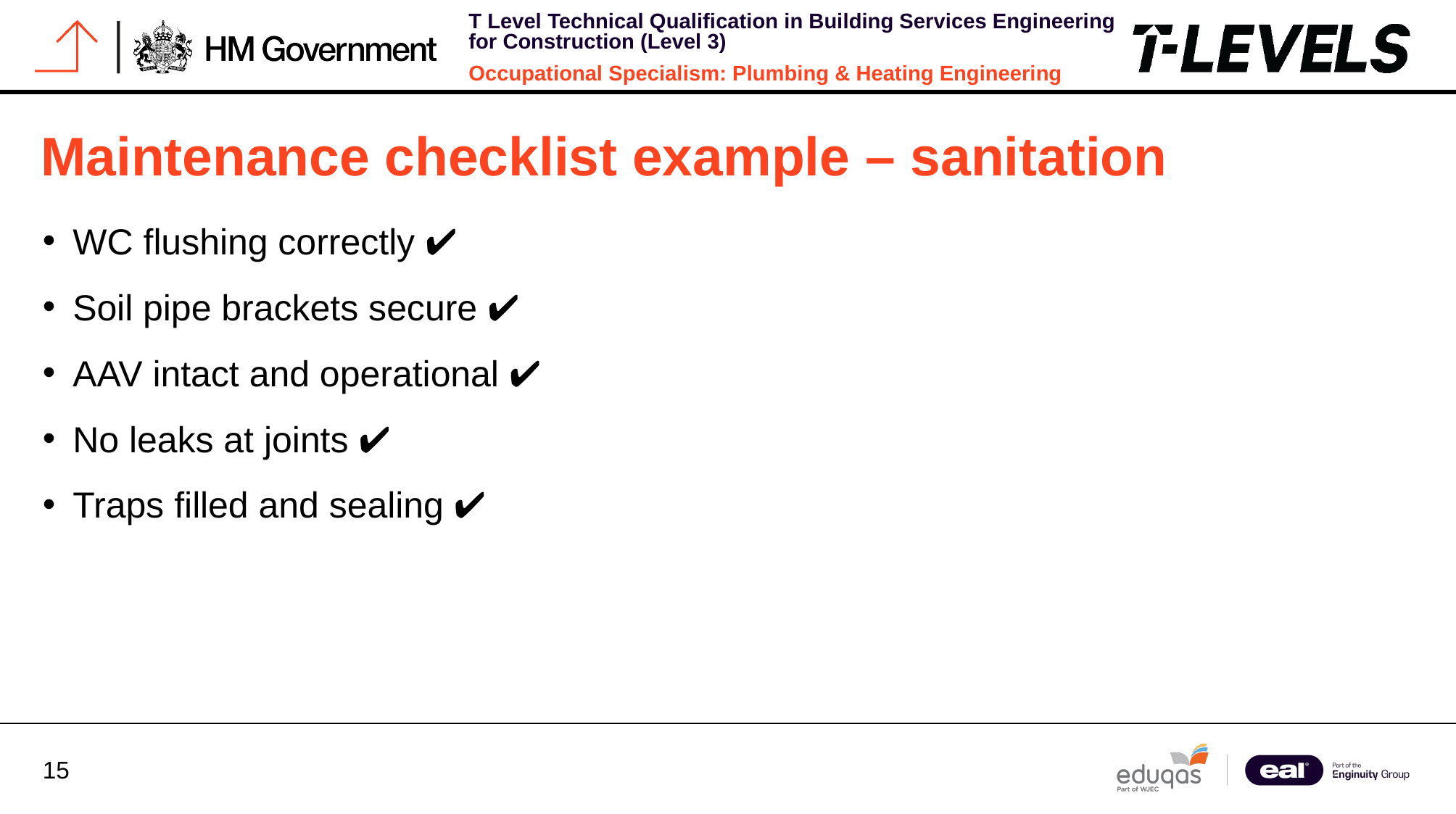

# Maintenance checklist example – sanitation
WC flushing correctly ✔
Soil pipe brackets secure ✔
AAV intact and operational ✔
No leaks at joints ✔
Traps filled and sealing ✔